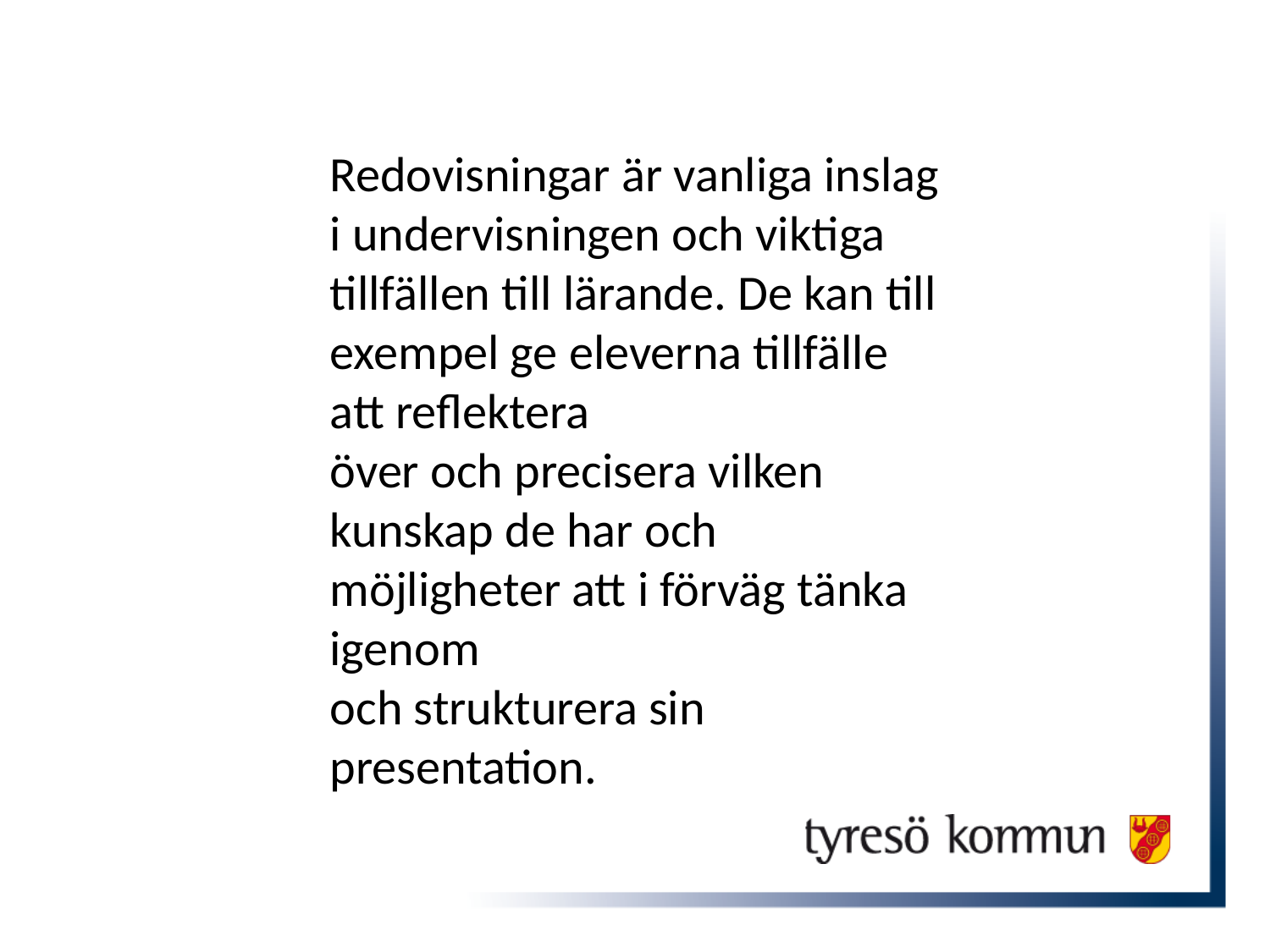

Redovisningar är vanliga inslag i undervisningen och viktiga tillfällen till lärande. De kan till exempel ge eleverna tillfälle att reflektera
över och precisera vilken kunskap de har och möjligheter att i förväg tänka igenom
och strukturera sin presentation.